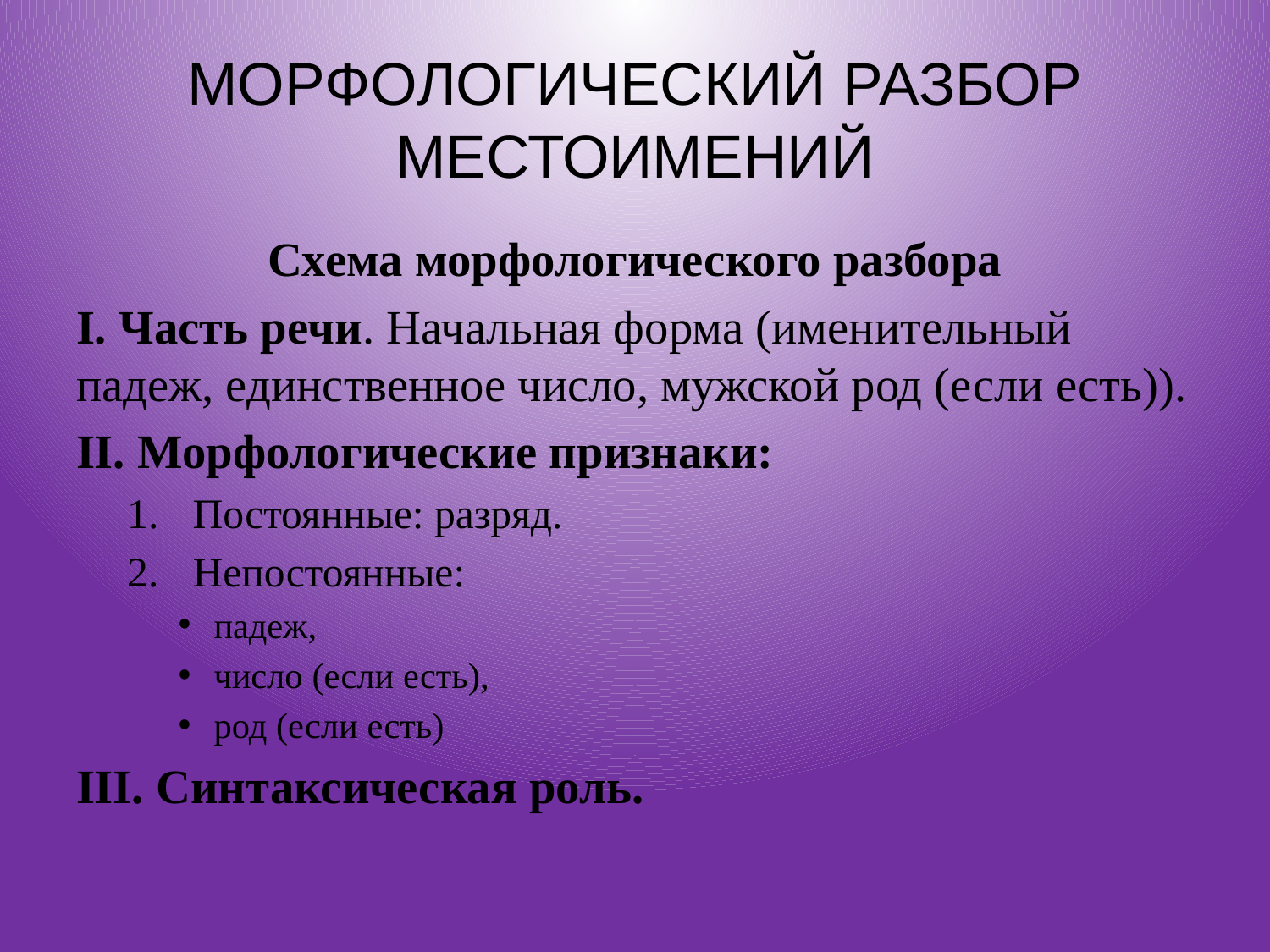

# МОРФОЛОГИЧЕСКИЙ РАЗБОР МЕСТОИМЕНИЙ
Схема морфологического разбора
I. Часть речи. Начальная форма (именительный падеж, единственное число, мужской род (если есть)).
II. Морфологические признаки:
Постоянные: разряд.
Непостоянные:
падеж,
число (если есть),
род (если есть)
III. Синтаксическая роль.